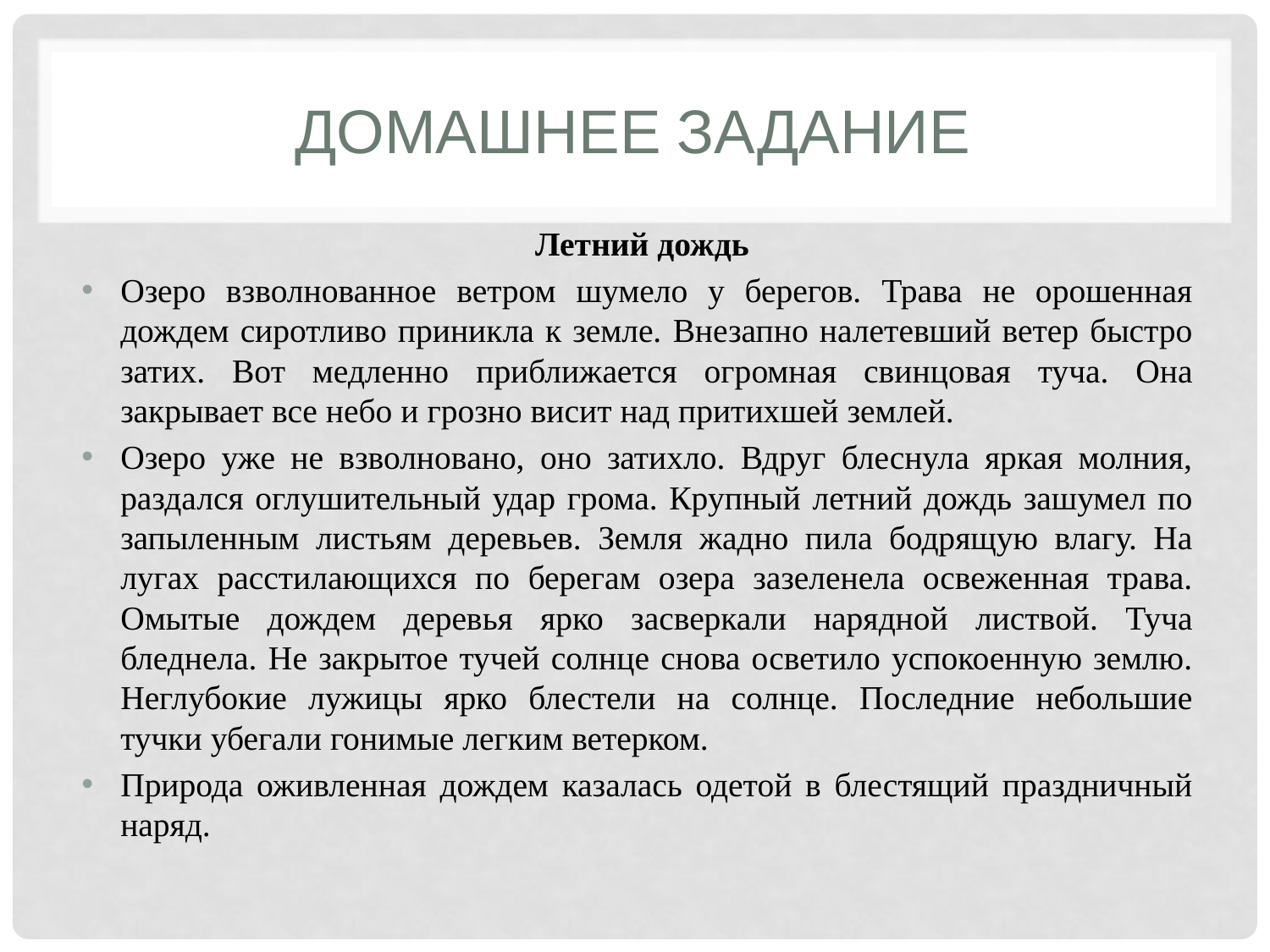

# ДОМАШНЕЕ ЗАДАНИЕ
Летний дождь
Озеро взволнованное ветром шумело у берегов. Трава не орошенная дождем сиротливо приникла к земле. Внезапно налетевший ветер быстро затих. Вот медленно приближается огромная свинцовая туча. Она закрывает все небо и грозно висит над притихшей землей.
Озеро уже не взволновано, оно затихло. Вдруг блеснула яркая молния, раздался оглушительный удар грома. Крупный летний дождь зашумел по запыленным листьям деревьев. Земля жадно пила бодрящую влагу. На лугах расстилающихся по берегам озера зазеленела освеженная трава. Омытые дождем деревья ярко засверкали нарядной листвой. Туча бледнела. Не закрытое тучей солнце снова осветило успокоенную землю. Неглубокие лужицы ярко блестели на солнце. Последние небольшие тучки убегали гонимые легким ветерком.
Природа оживленная дождем казалась одетой в блестящий праздничный наряд.